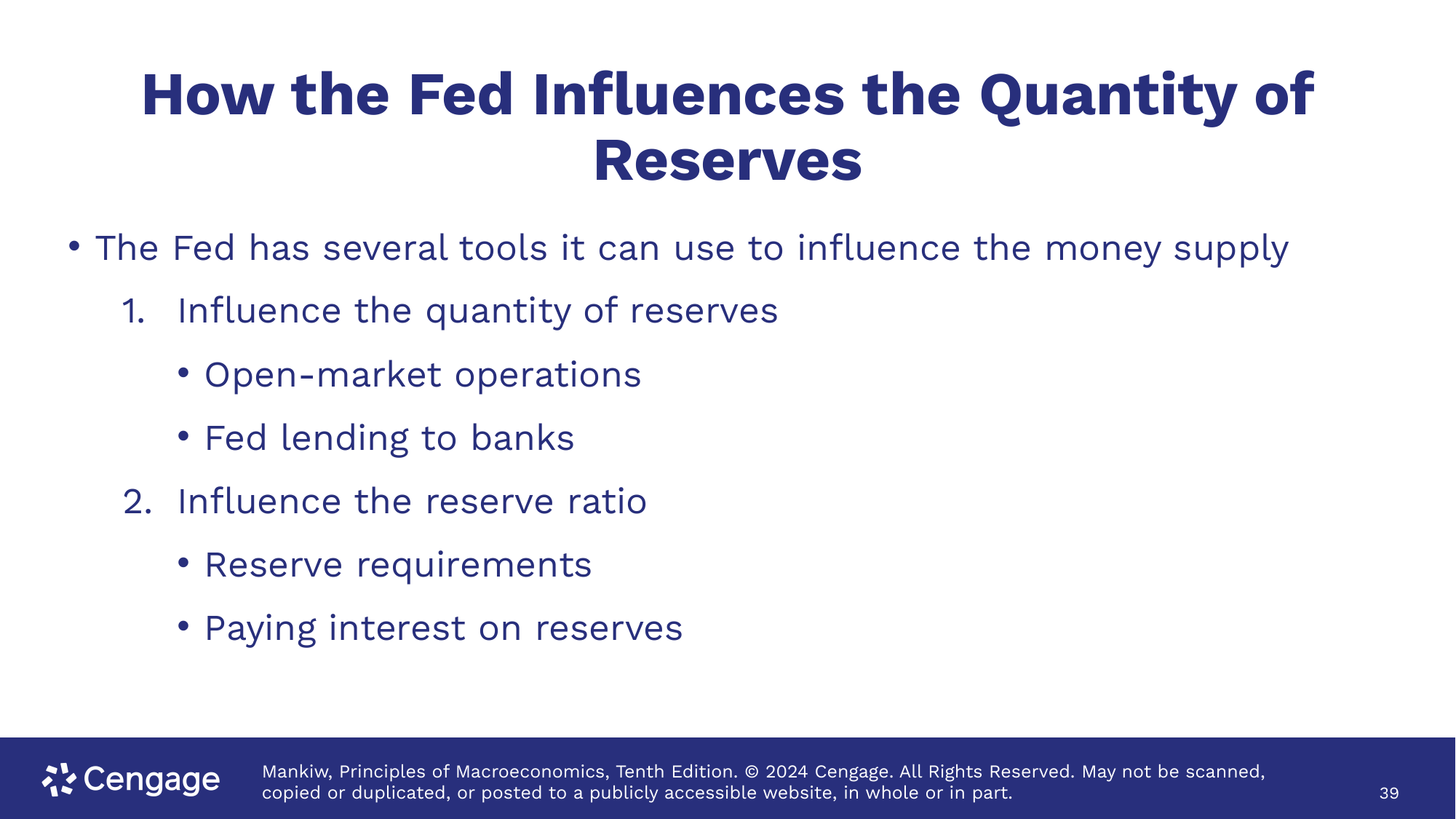

# How the Fed Influences the Quantity of Reserves
The Fed has several tools it can use to influence the money supply
Influence the quantity of reserves
Open-market operations
Fed lending to banks
Influence the reserve ratio
Reserve requirements
Paying interest on reserves